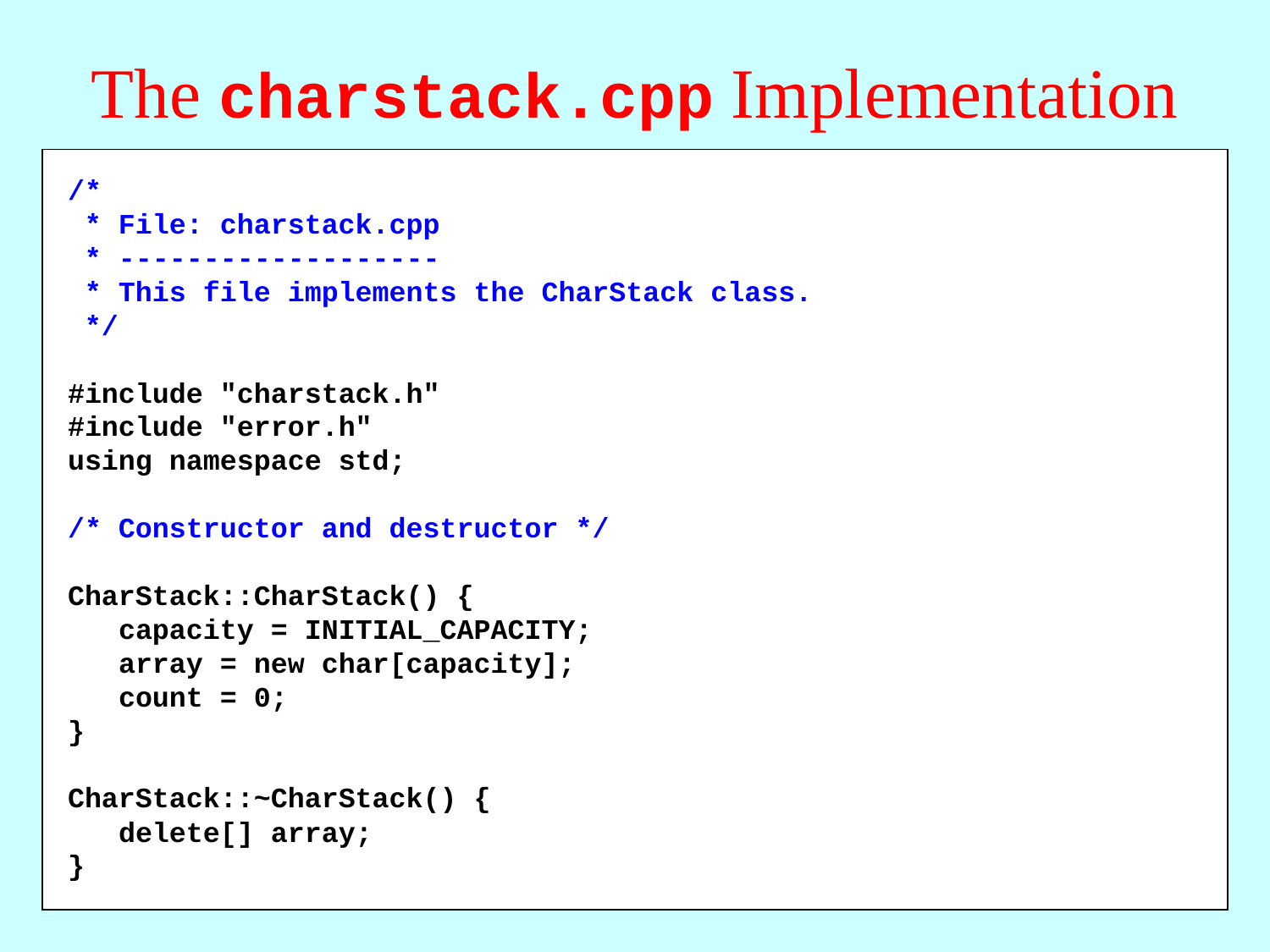

# The charstack.cpp Implementation

/*
 * File: charstack.cpp
 * -------------------
 * This file implements the CharStack class.
 */

#include "charstack.h"
#include "error.h"
using namespace std;

/* Constructor and destructor */

CharStack::CharStack() {
   capacity = INITIAL_CAPACITY;
   array = new char[capacity];
   count = 0;
}

CharStack::~CharStack() {
   delete[] array;
}